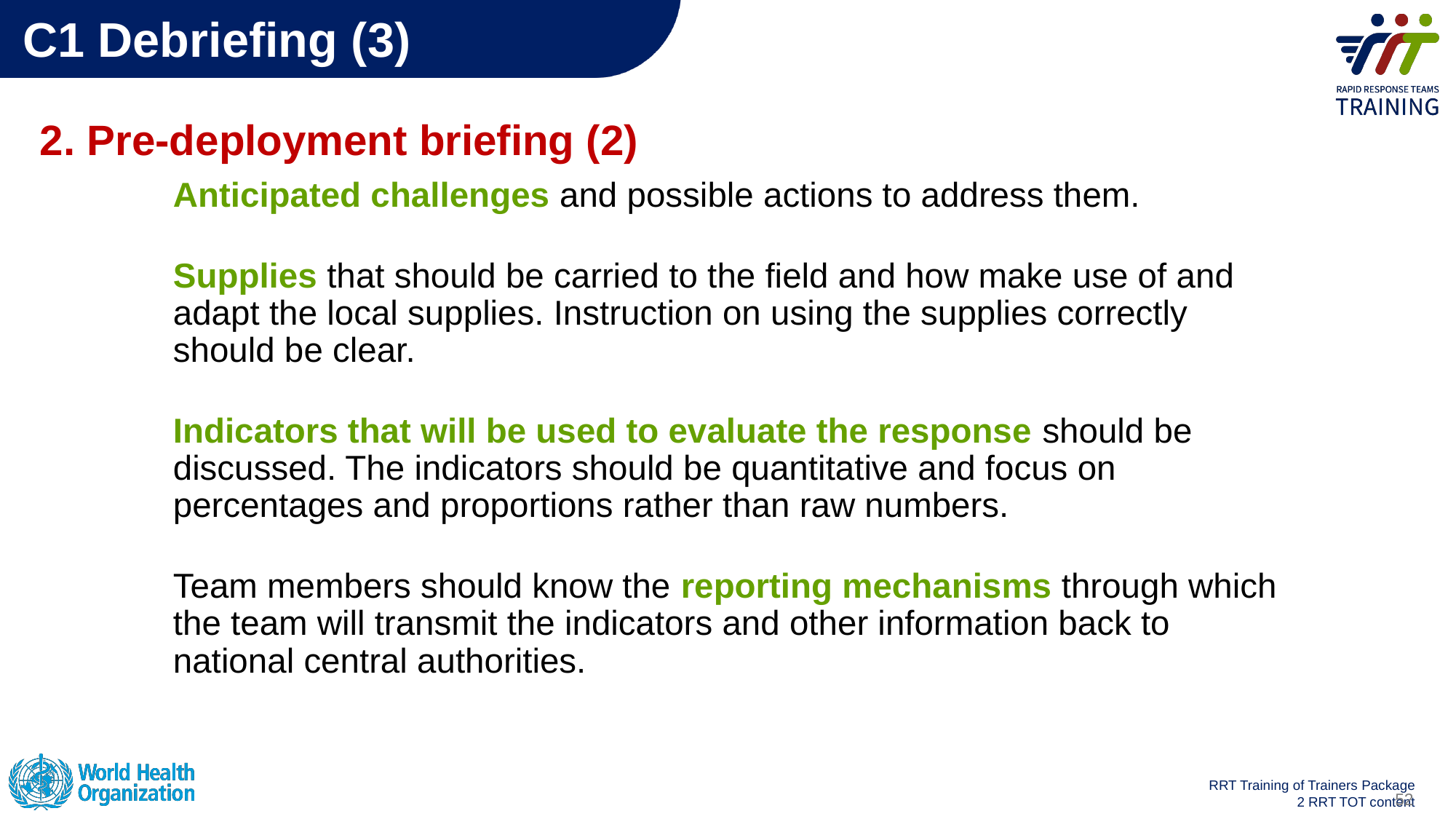

C1 Debriefing (3)
2. Pre-deployment briefing (2)
Anticipated challenges and possible actions to address them.

Supplies that should be carried to the field and how make use of and adapt the local supplies. Instruction on using the supplies correctly should be clear.

Indicators that will be used to evaluate the response should be discussed. The indicators should be quantitative and focus on percentages and proportions rather than raw numbers.

Team members should know the reporting mechanisms through which the team will transmit the indicators and other information back to national central authorities.